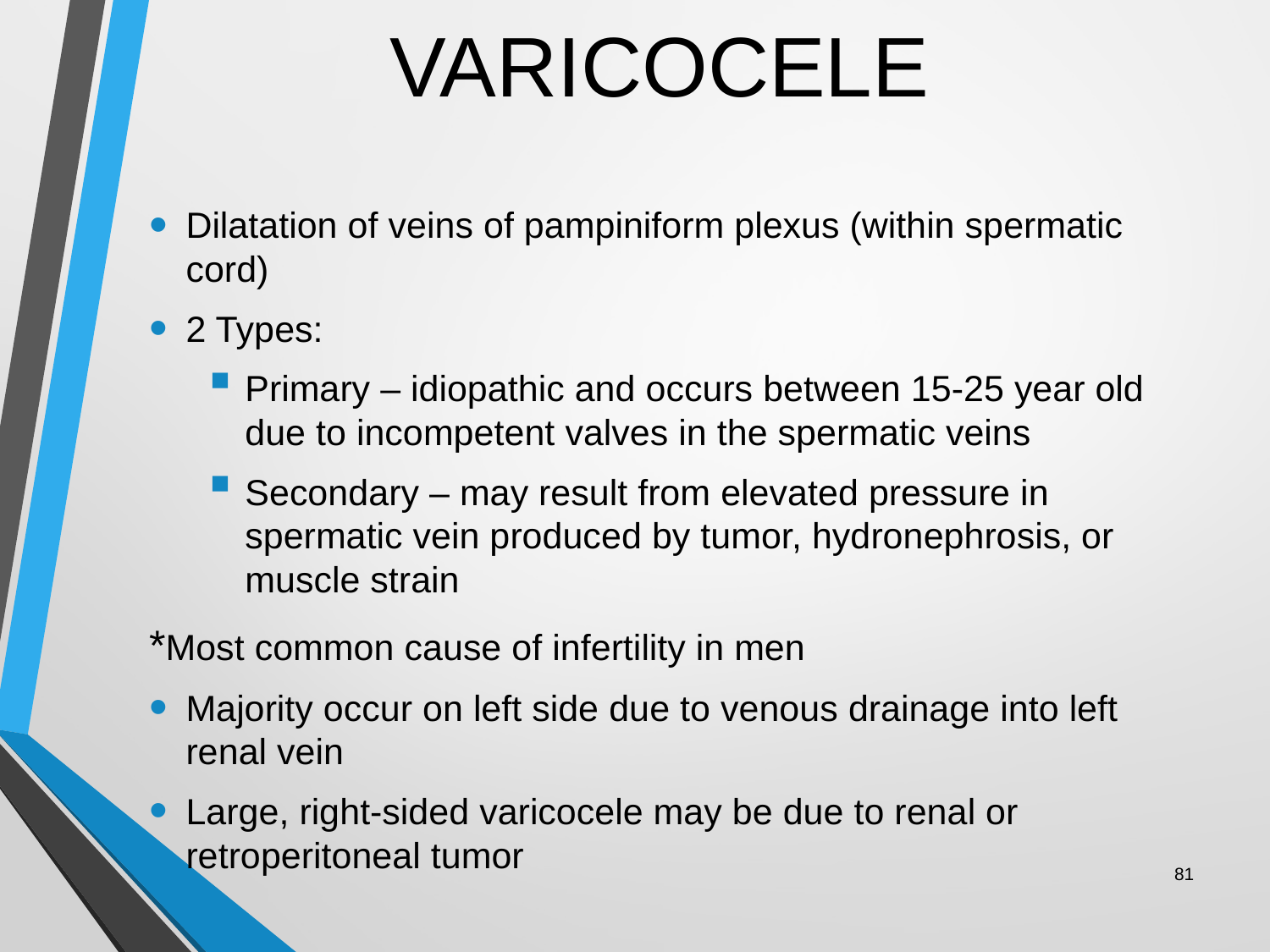

# VARICOCELE
Dilatation of veins of pampiniform plexus (within spermatic cord)
2 Types:
Primary – idiopathic and occurs between 15-25 year old due to incompetent valves in the spermatic veins
Secondary – may result from elevated pressure in spermatic vein produced by tumor, hydronephrosis, or muscle strain
*Most common cause of infertility in men
Majority occur on left side due to venous drainage into left renal vein
Large, right-sided varicocele may be due to renal or retroperitoneal tumor

81